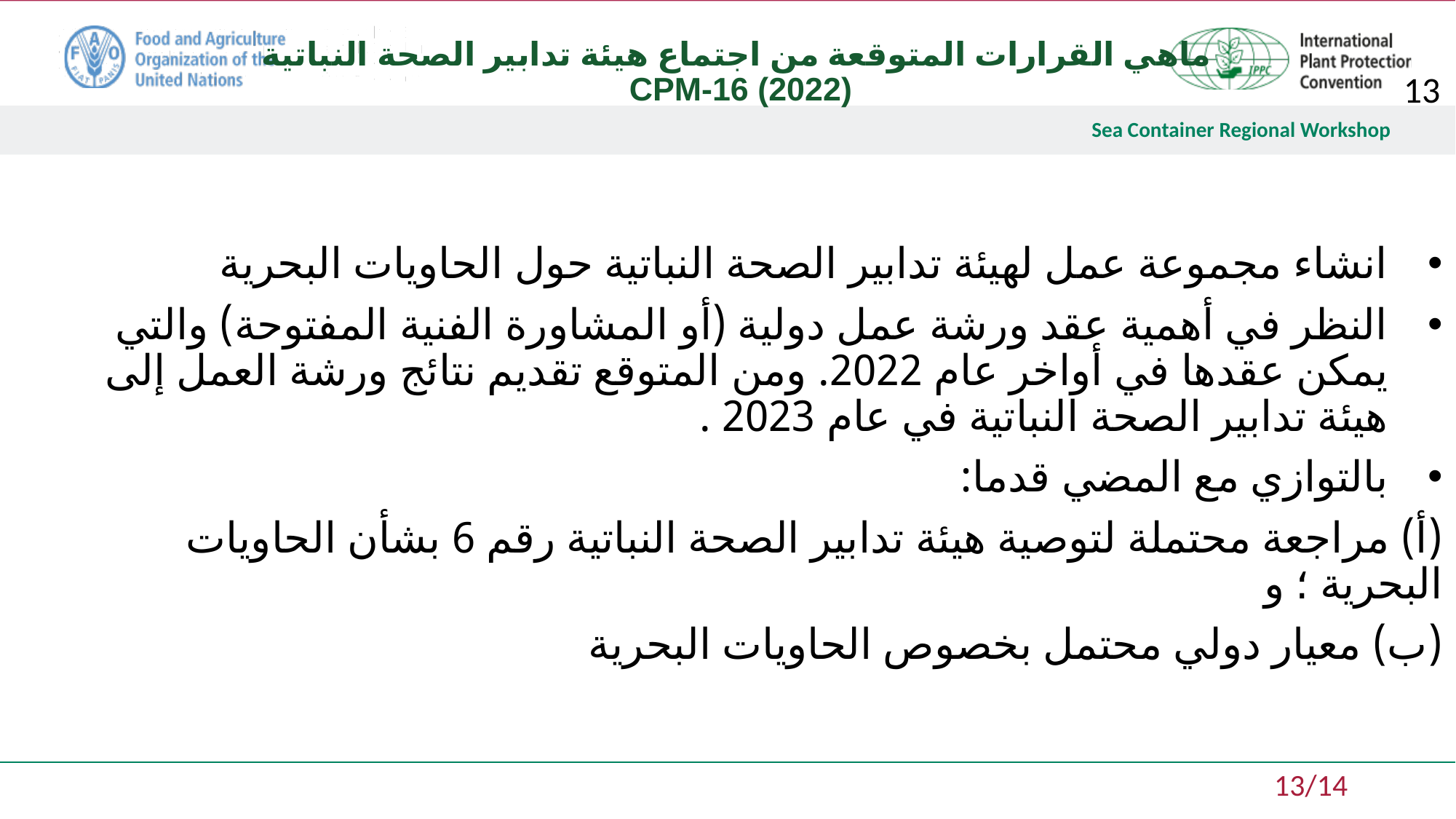

ماهي القرارات المتوقعة من اجتماع هيئة تدابير الصحة النباتية
CPM-16 (2022)
13
انشاء مجموعة عمل لهيئة تدابير الصحة النباتية حول الحاويات البحرية
النظر في أهمية عقد ورشة عمل دولية (أو المشاورة الفنية المفتوحة) والتي يمكن عقدها في أواخر عام 2022. ومن المتوقع تقديم نتائج ورشة العمل إلى هيئة تدابير الصحة النباتية في عام 2023 .
بالتوازي مع المضي قدما:
(أ) مراجعة محتملة لتوصية هيئة تدابير الصحة النباتية رقم 6 بشأن الحاويات البحرية ؛ و
(ب) معيار دولي محتمل بخصوص الحاويات البحرية